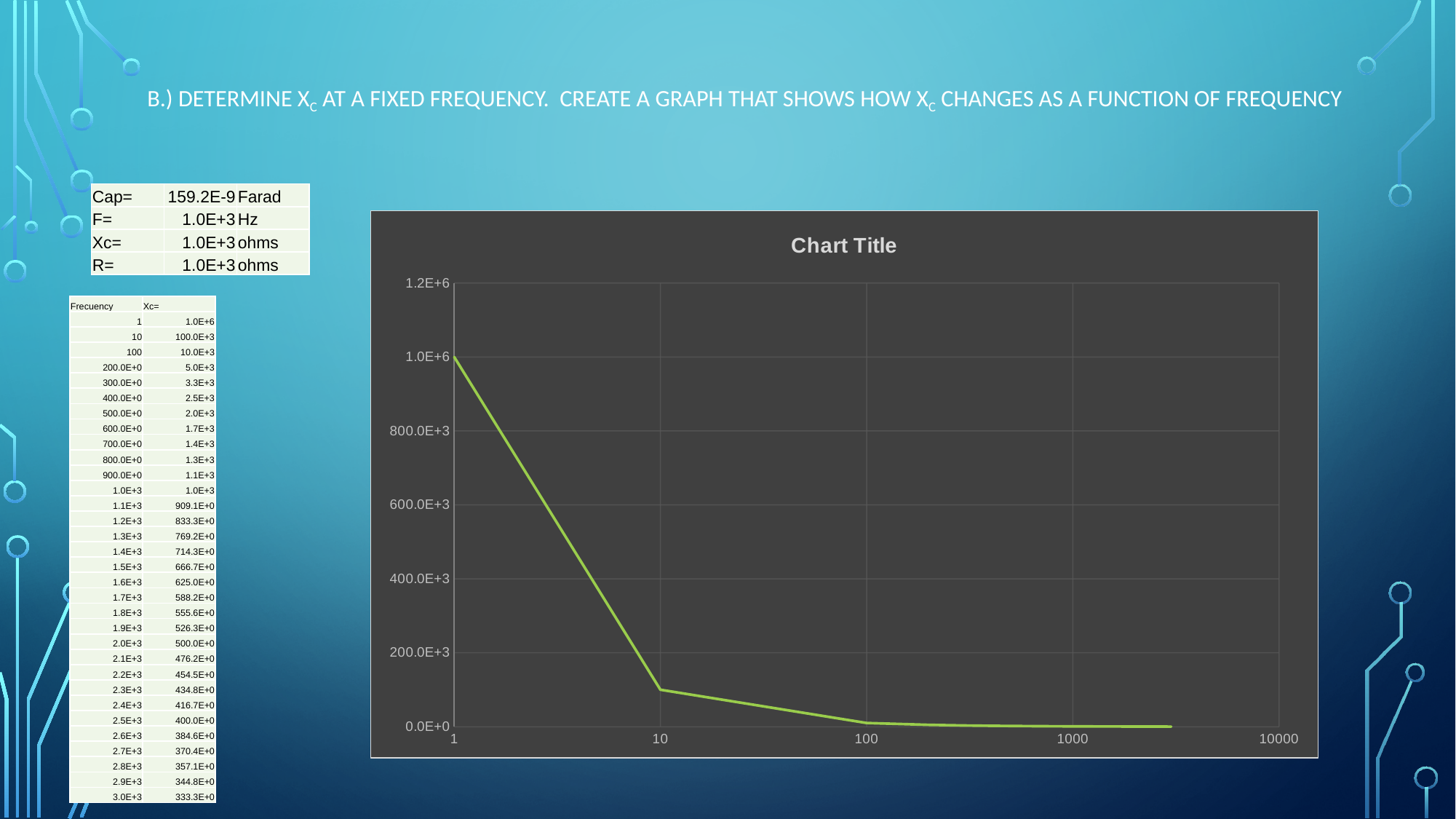

# b.) Determine XC at a fixed frequency.  Create a graph that shows how XC changes as a function of frequency
| Cap= | 159.2E-9 | Farad |
| --- | --- | --- |
| F= | 1.0E+3 | Hz |
| Xc= | 1.0E+3 | ohms |
| R= | 1.0E+3 | ohms |

### Chart:

| Category |  |
|---|---|
| Frecuency | Xc= |
| --- | --- |
| 1 | 1.0E+6 |
| 10 | 100.0E+3 |
| 100 | 10.0E+3 |
| 200.0E+0 | 5.0E+3 |
| 300.0E+0 | 3.3E+3 |
| 400.0E+0 | 2.5E+3 |
| 500.0E+0 | 2.0E+3 |
| 600.0E+0 | 1.7E+3 |
| 700.0E+0 | 1.4E+3 |
| 800.0E+0 | 1.3E+3 |
| 900.0E+0 | 1.1E+3 |
| 1.0E+3 | 1.0E+3 |
| 1.1E+3 | 909.1E+0 |
| 1.2E+3 | 833.3E+0 |
| 1.3E+3 | 769.2E+0 |
| 1.4E+3 | 714.3E+0 |
| 1.5E+3 | 666.7E+0 |
| 1.6E+3 | 625.0E+0 |
| 1.7E+3 | 588.2E+0 |
| 1.8E+3 | 555.6E+0 |
| 1.9E+3 | 526.3E+0 |
| 2.0E+3 | 500.0E+0 |
| 2.1E+3 | 476.2E+0 |
| 2.2E+3 | 454.5E+0 |
| 2.3E+3 | 434.8E+0 |
| 2.4E+3 | 416.7E+0 |
| 2.5E+3 | 400.0E+0 |
| 2.6E+3 | 384.6E+0 |
| 2.7E+3 | 370.4E+0 |
| 2.8E+3 | 357.1E+0 |
| 2.9E+3 | 344.8E+0 |
| 3.0E+3 | 333.3E+0 |